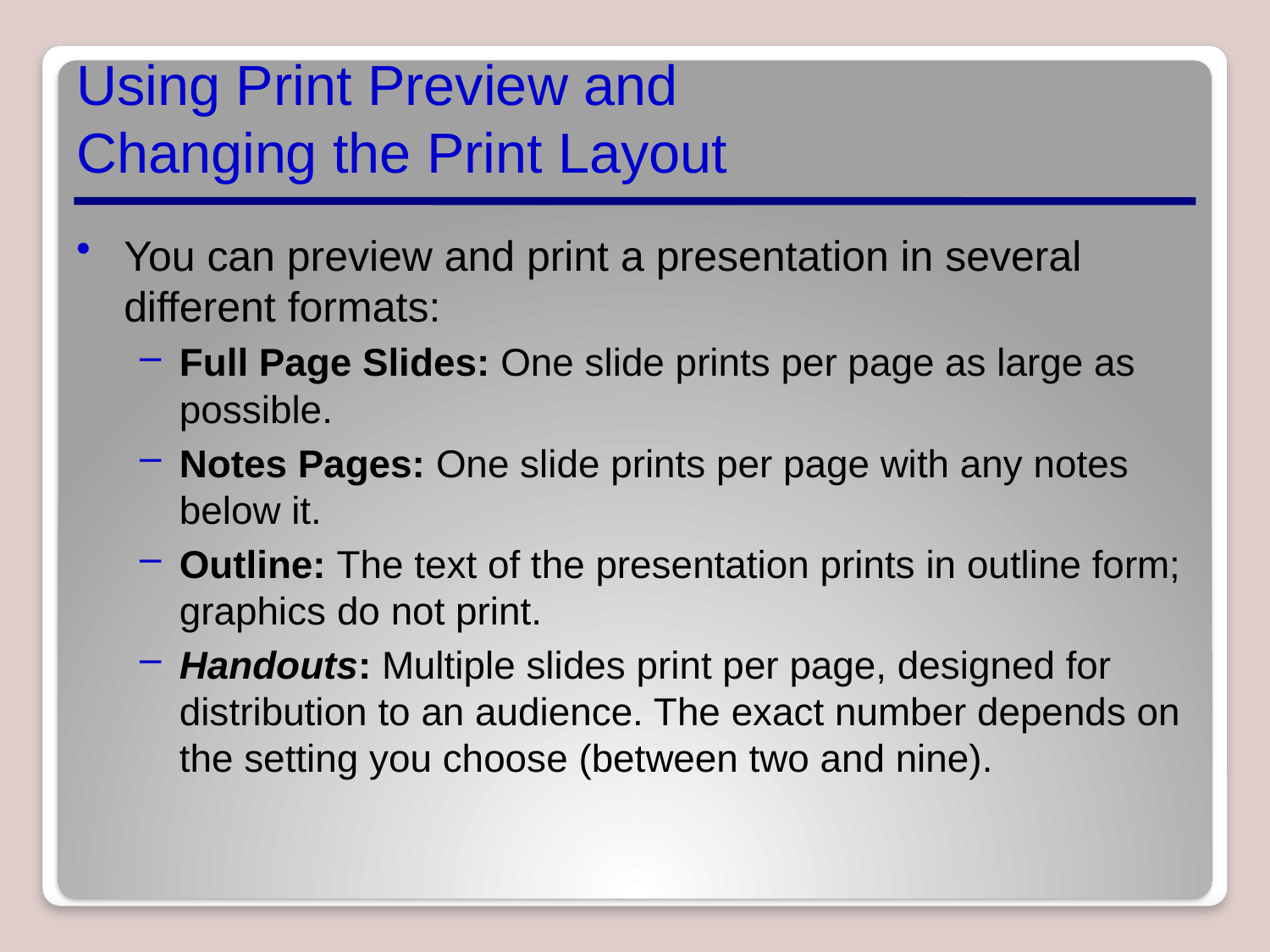

# Using Print Preview and Changing the Print Layout
You can preview and print a presentation in several different formats:
Full Page Slides: One slide prints per page as large as possible.
Notes Pages: One slide prints per page with any notes
below it.
Outline: The text of the presentation prints in outline form; graphics do not print.
Handouts: Multiple slides print per page, designed for distribution to an audience. The exact number depends on the setting you choose (between two and nine).